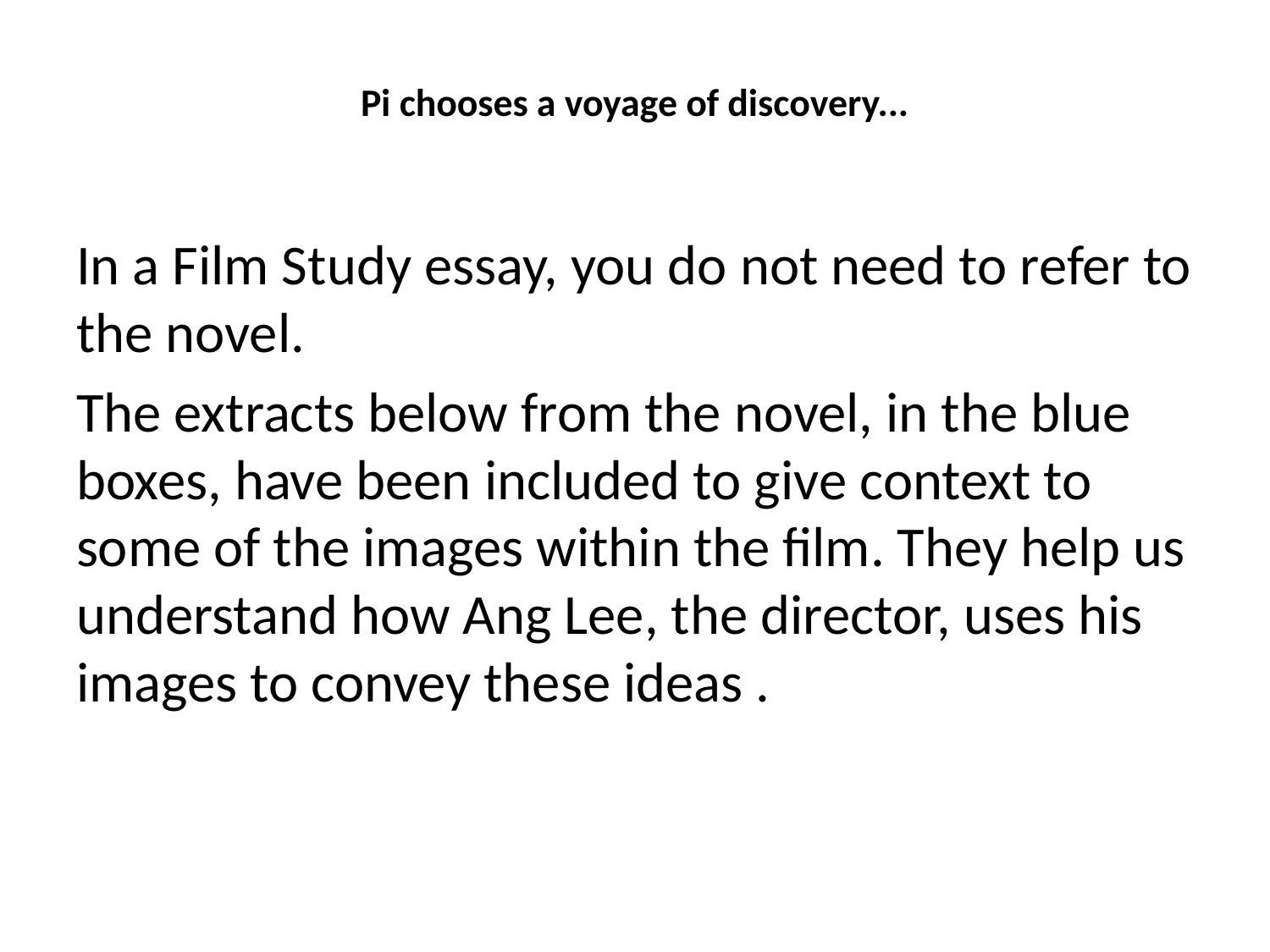

# Pi chooses a voyage of discovery...
In a Film Study essay, you do not need to refer to the novel.
The extracts below from the novel, in the blue boxes, have been included to give context to some of the images within the film. They help us understand how Ang Lee, the director, uses his images to convey these ideas .